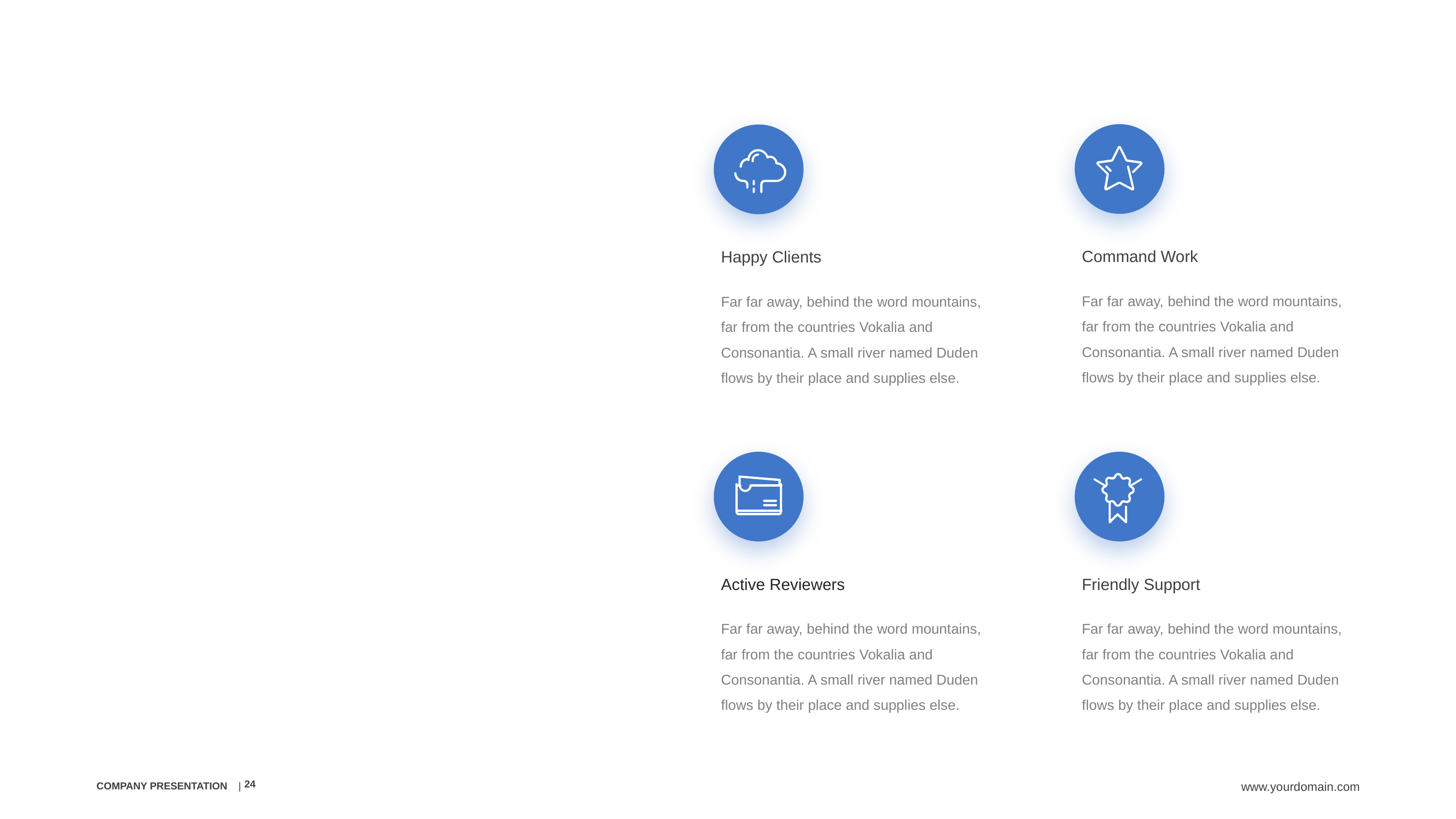

Command Work
Far far away, behind the word mountains, far from the countries Vokalia and Consonantia. A small river named Duden flows by their place and supplies else.
Happy Clients
Far far away, behind the word mountains, far from the countries Vokalia and Consonantia. A small river named Duden flows by their place and supplies else.

Active Reviewers
Far far away, behind the word mountains, far from the countries Vokalia and Consonantia. A small river named Duden flows by their place and supplies else.
Friendly Support
Far far away, behind the word mountains, far from the countries Vokalia and Consonantia. A small river named Duden flows by their place and supplies else.